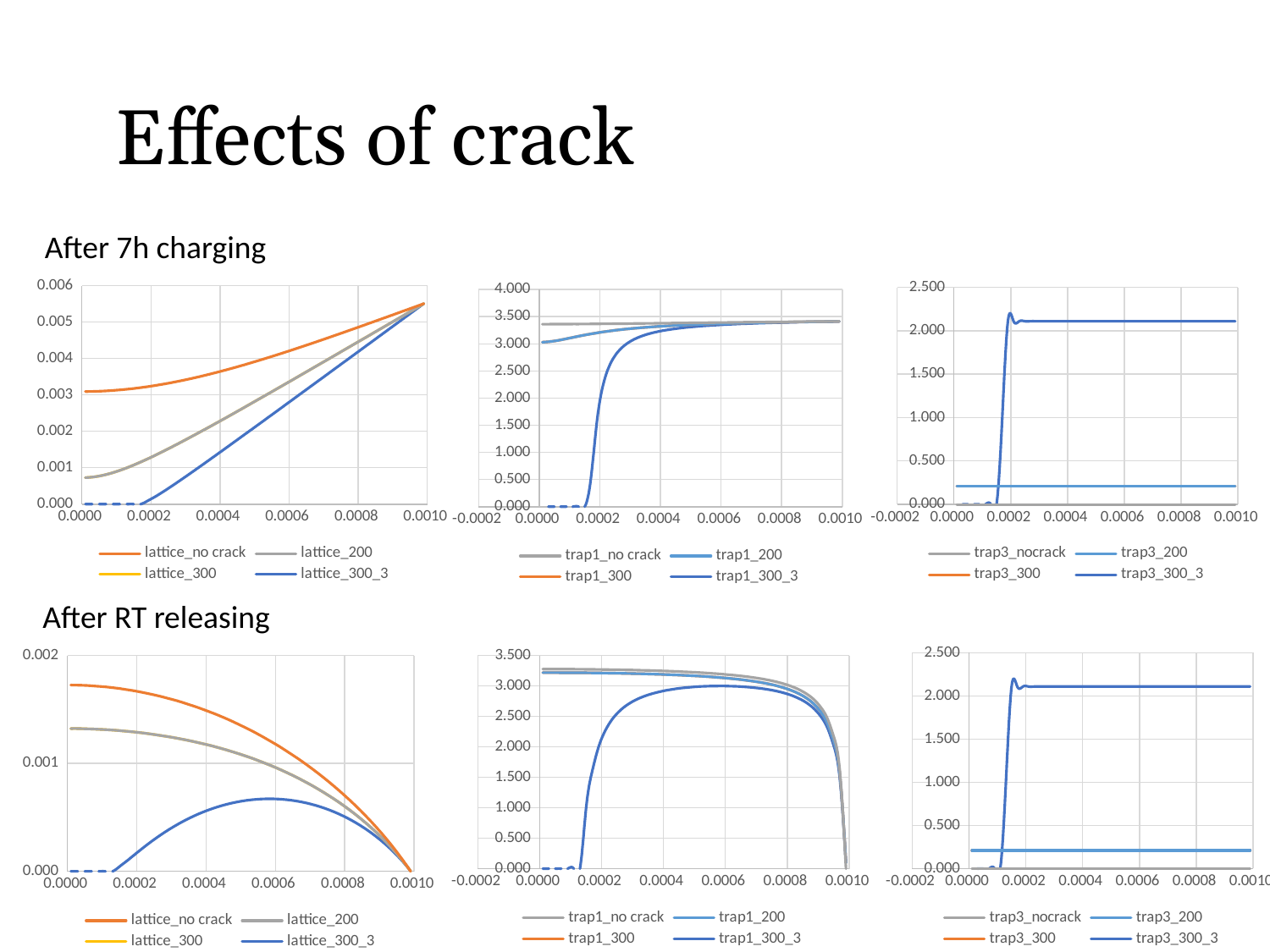

Effects of crack
After 7h charging

### Chart

| Category |  |  |  |  |  |
|---|---|---|---|---|---|

### Chart

| Category |  |  |  |  |  |
|---|---|---|---|---|---|

### Chart

| Category |  |  |  |  |  |
|---|---|---|---|---|---|
After RT releasing

### Chart

| Category |  |  |  |  |  |
|---|---|---|---|---|---|

### Chart

| Category |  |  |  |  |  |
|---|---|---|---|---|---|

### Chart

| Category |  |  |  |  |  |
|---|---|---|---|---|---|